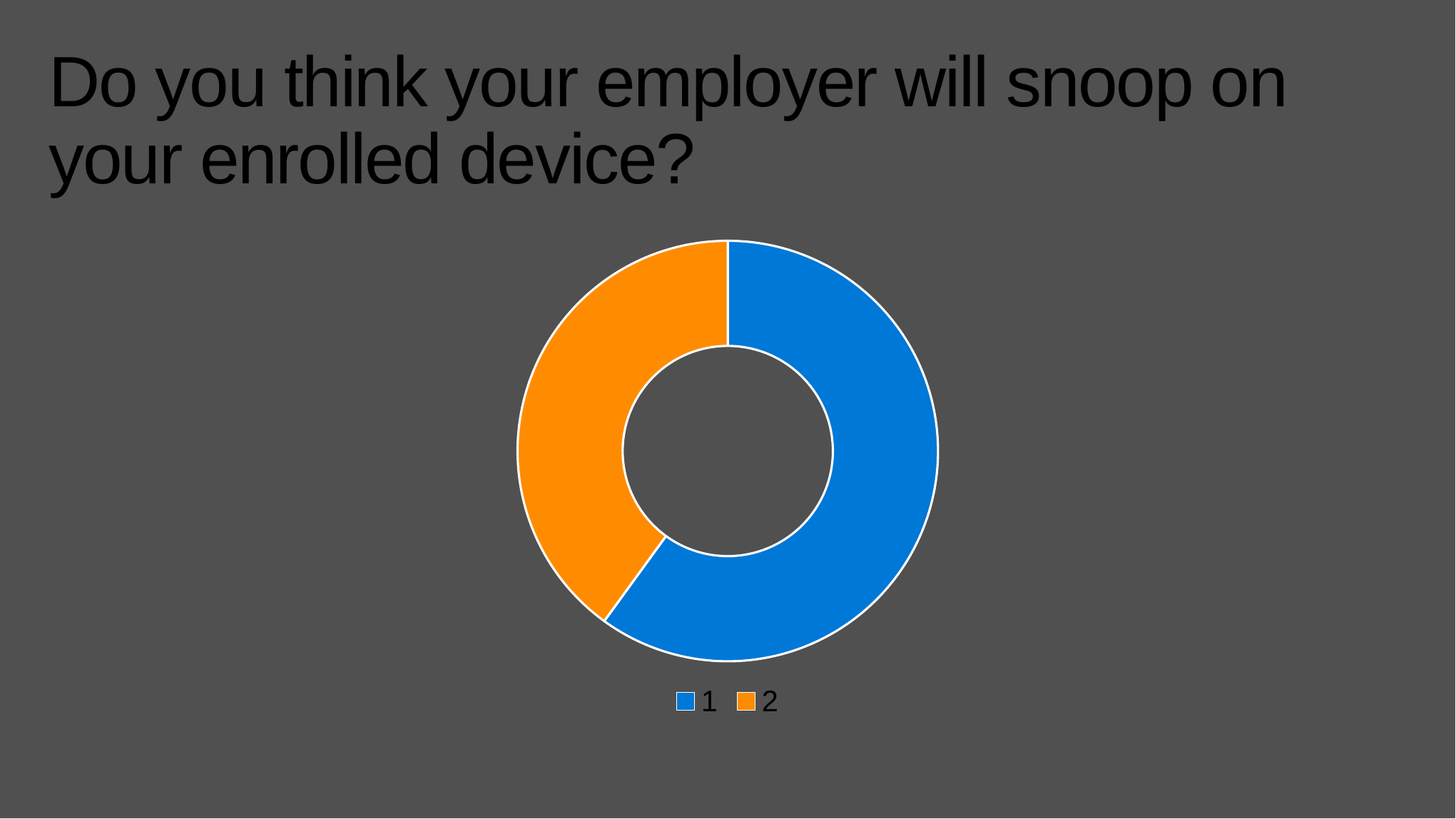

# Do you think your employer will snoop on your enrolled device?

### Chart

| Category |  |
|---|---|